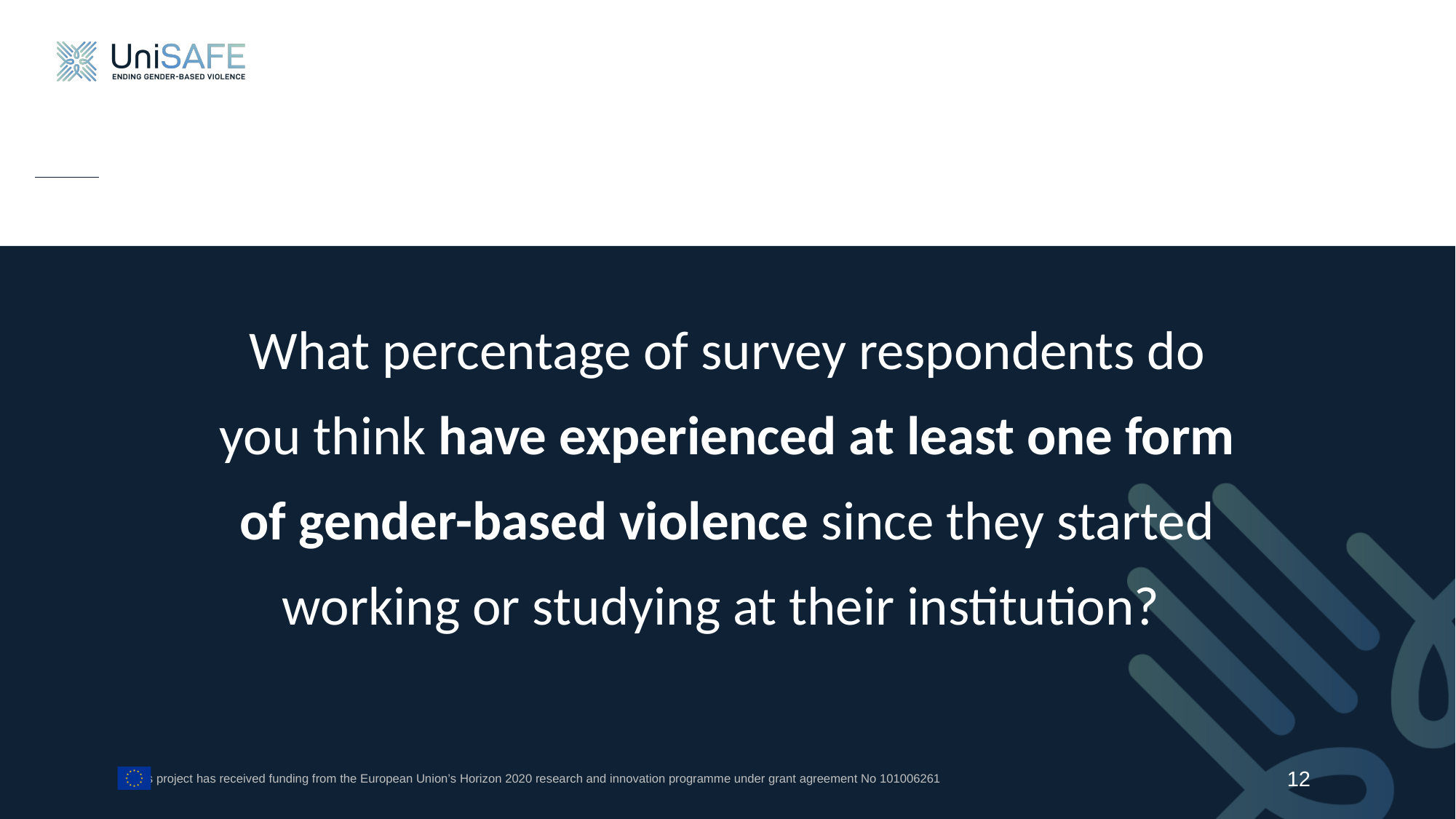

What percentage of survey respondents do you think have experienced at least one form of gender-based violence since they started working or studying at their institution?